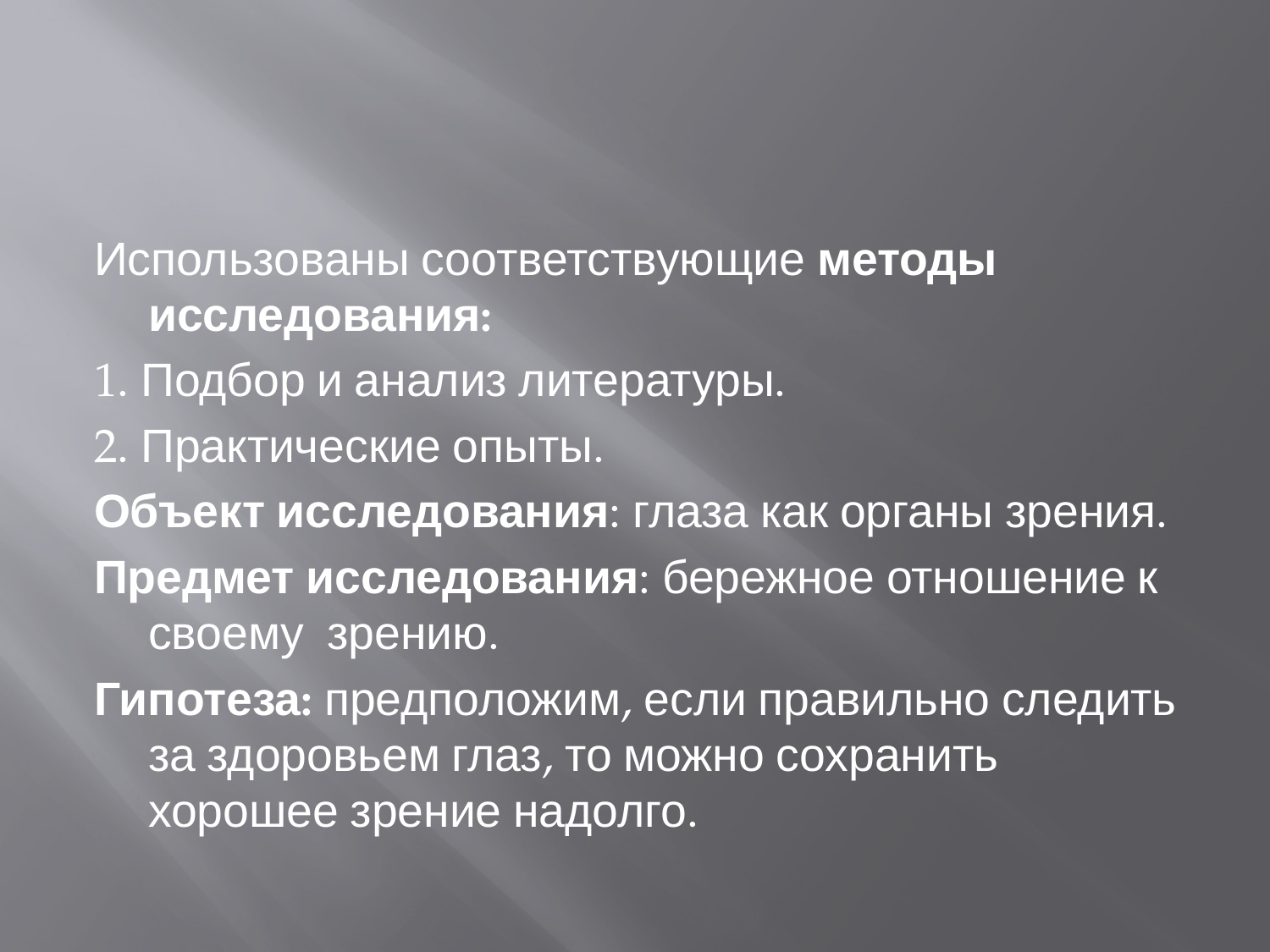

#
Использованы соответствующие методы исследования:
1. Подбор и анализ литературы.
2. Практические опыты.
Объект исследования: глаза как органы зрения.
Предмет исследования: бережное отношение к своему  зрению.
Гипотеза: предположим, если правильно следить за здоровьем глаз, то можно сохранить хорошее зрение надолго.